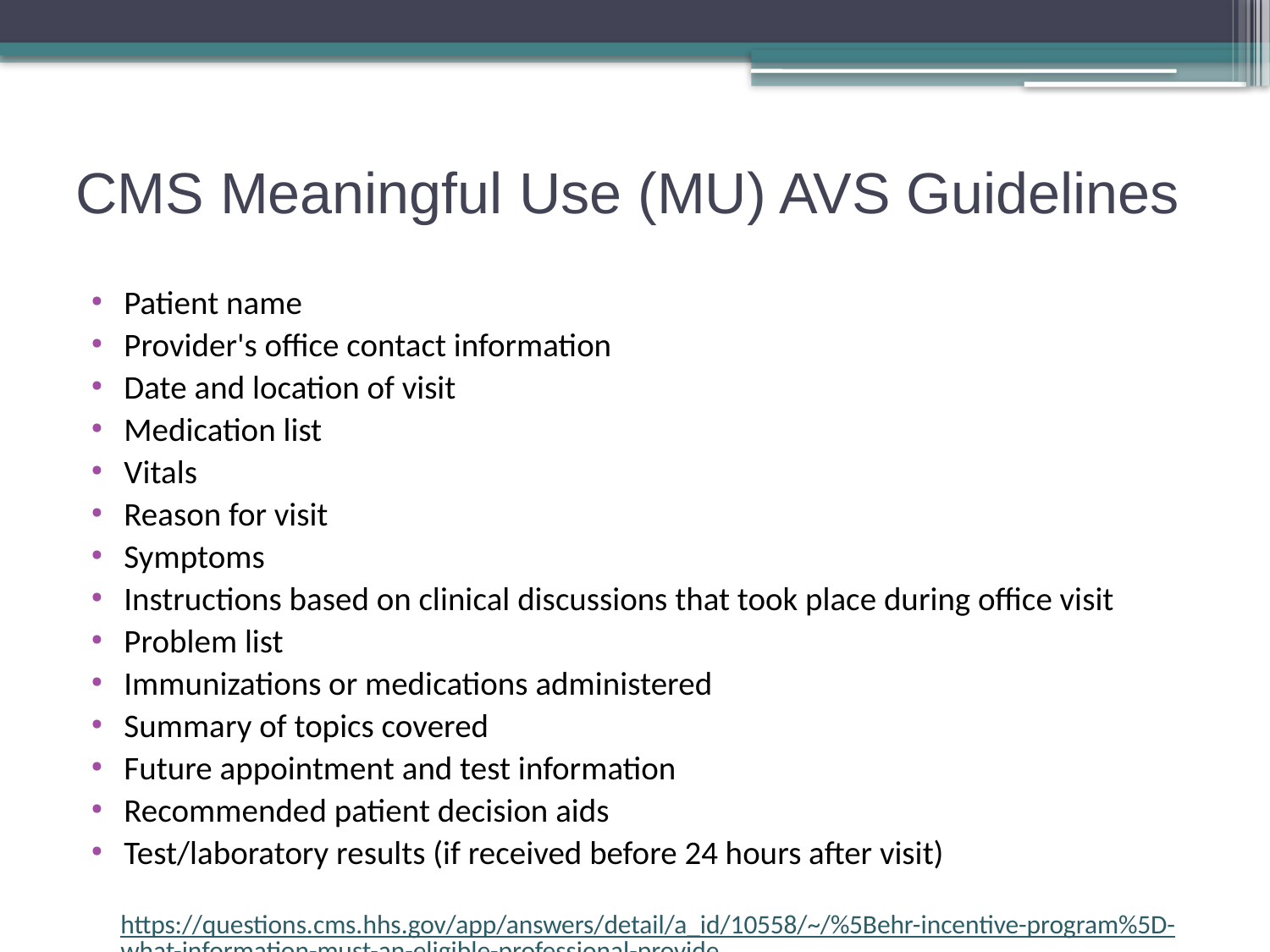

# CMS Meaningful Use (MU) AVS Guidelines
Patient name
Provider's office contact information
Date and location of visit
Medication list
Vitals
Reason for visit
Symptoms
Instructions based on clinical discussions that took place during office visit
Problem list
Immunizations or medications administered
Summary of topics covered
Future appointment and test information
Recommended patient decision aids
Test/laboratory results (if received before 24 hours after visit)

https://questions.cms.hhs.gov/app/answers/detail/a_id/10558/~/%5Behr-incentive-program%5D-what-information-must-an-eligible-professional-provide